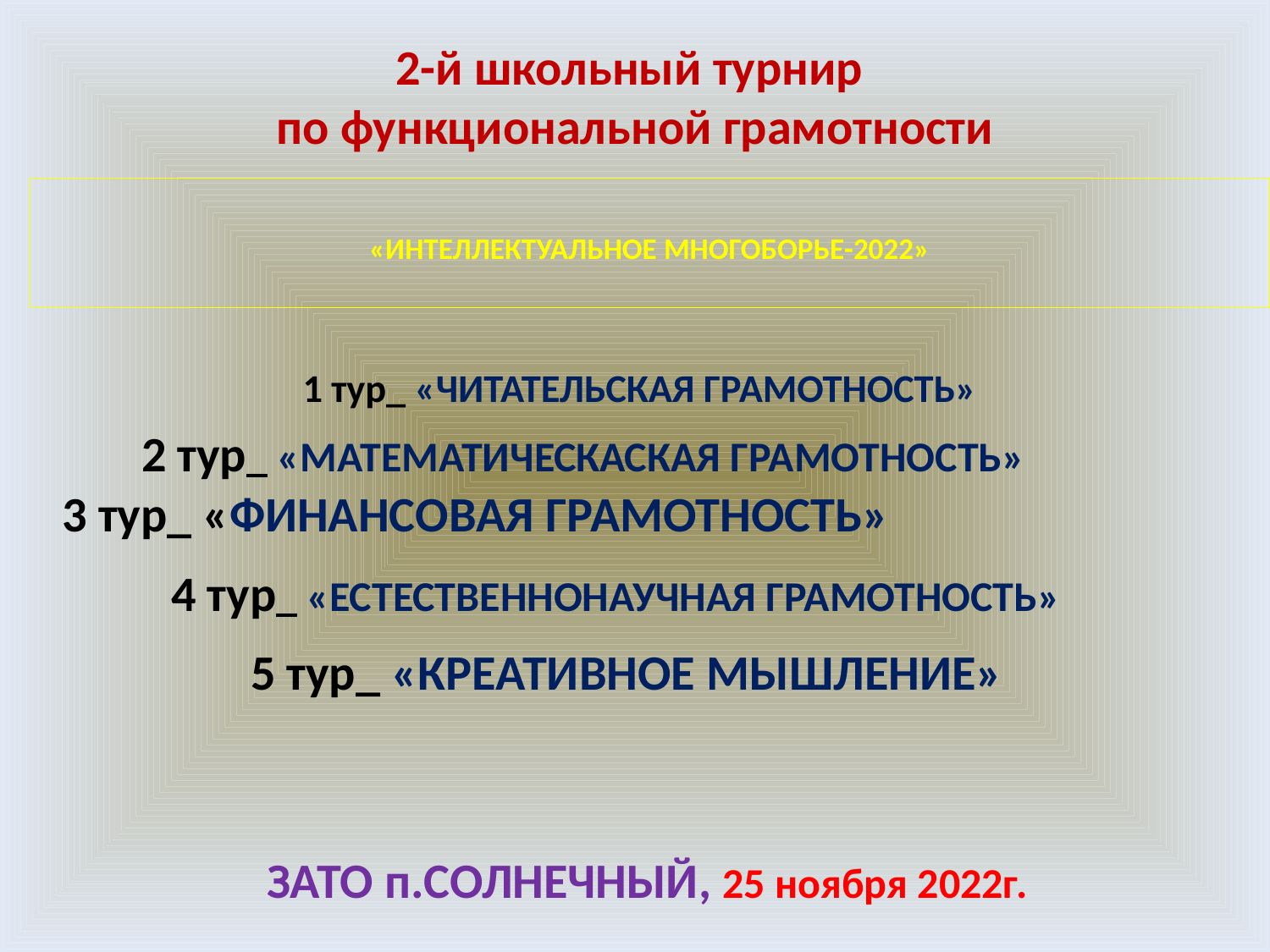

2-й школьный турнир
по функциональной грамотности
# «ИНТЕЛЛЕКТУАЛЬНОЕ МНОГОБОРЬЕ-2022»
 1 тур_ «ЧИТАТЕЛЬСКАЯ ГРАМОТНОСТЬ»
2 тур_ «МАТЕМАТИЧЕСКАСКАЯ ГРАМОТНОСТЬ»
3 тур_ «ФИНАНСОВАЯ ГРАМОТНОСТЬ»
4 тур_ «ЕСТЕСТВЕННОНАУЧНАЯ ГРАМОТНОСТЬ»
5 тур_ «КРЕАТИВНОЕ МЫШЛЕНИЕ»
     ЗАТО п.СОЛНЕЧНЫЙ, 25 ноября 2022г.